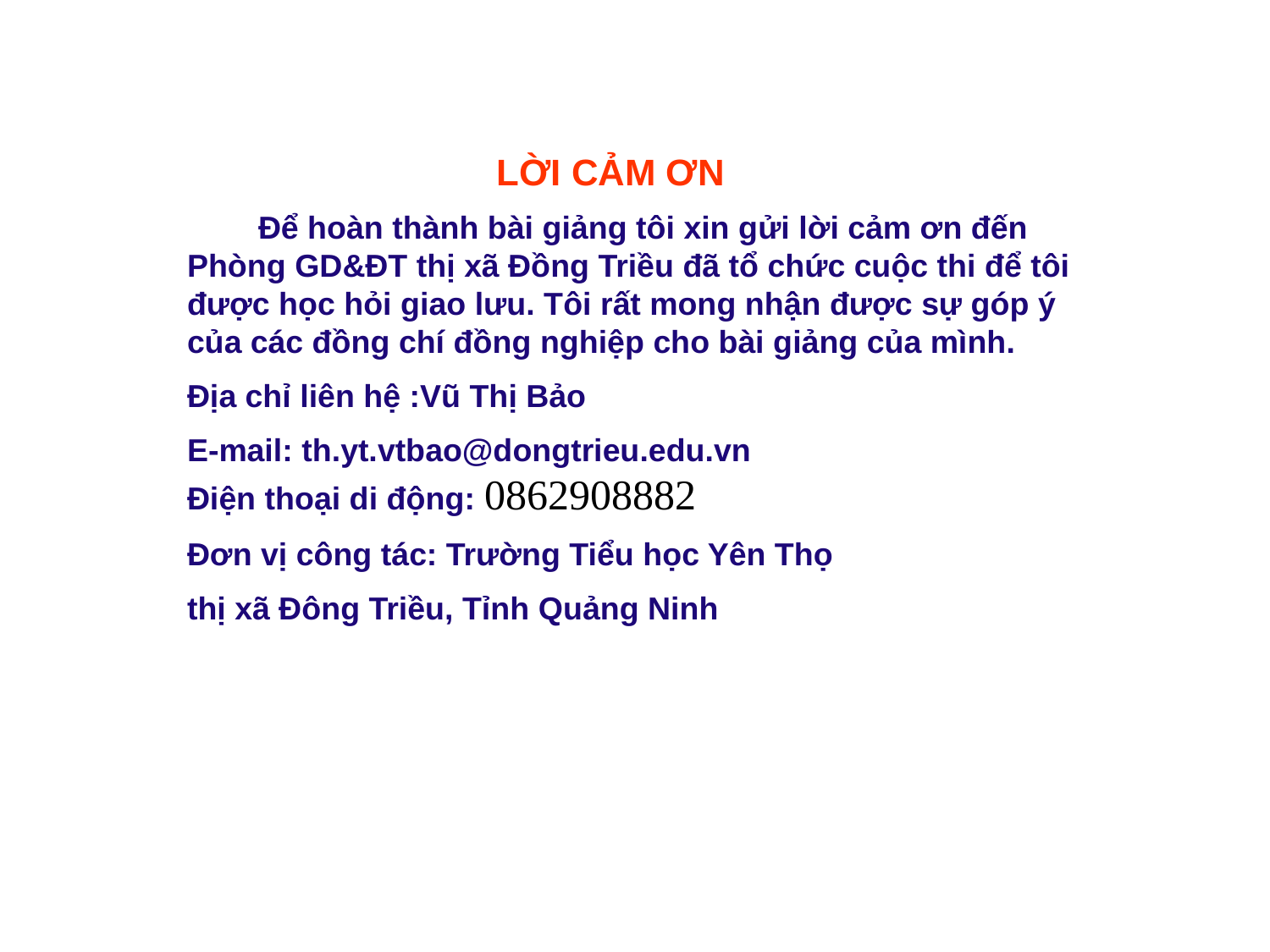

LỜI CẢM ƠN
        Để hoàn thành bài giảng tôi xin gửi lời cảm ơn đến Phòng GD&ĐT thị xã Đồng Triều đã tổ chức cuộc thi để tôi được học hỏi giao lưu. Tôi rất mong nhận được sự góp ý của các đồng chí đồng nghiệp cho bài giảng của mình.
Địa chỉ liên hệ :Vũ Thị Bảo
E-mail: th.yt.vtbao@dongtrieu.edu.vn
Điện thoại di động: 0862908882
Đơn vị công tác: Trường Tiểu học Yên Thọ
thị xã Đông Triều, Tỉnh Quảng Ninh